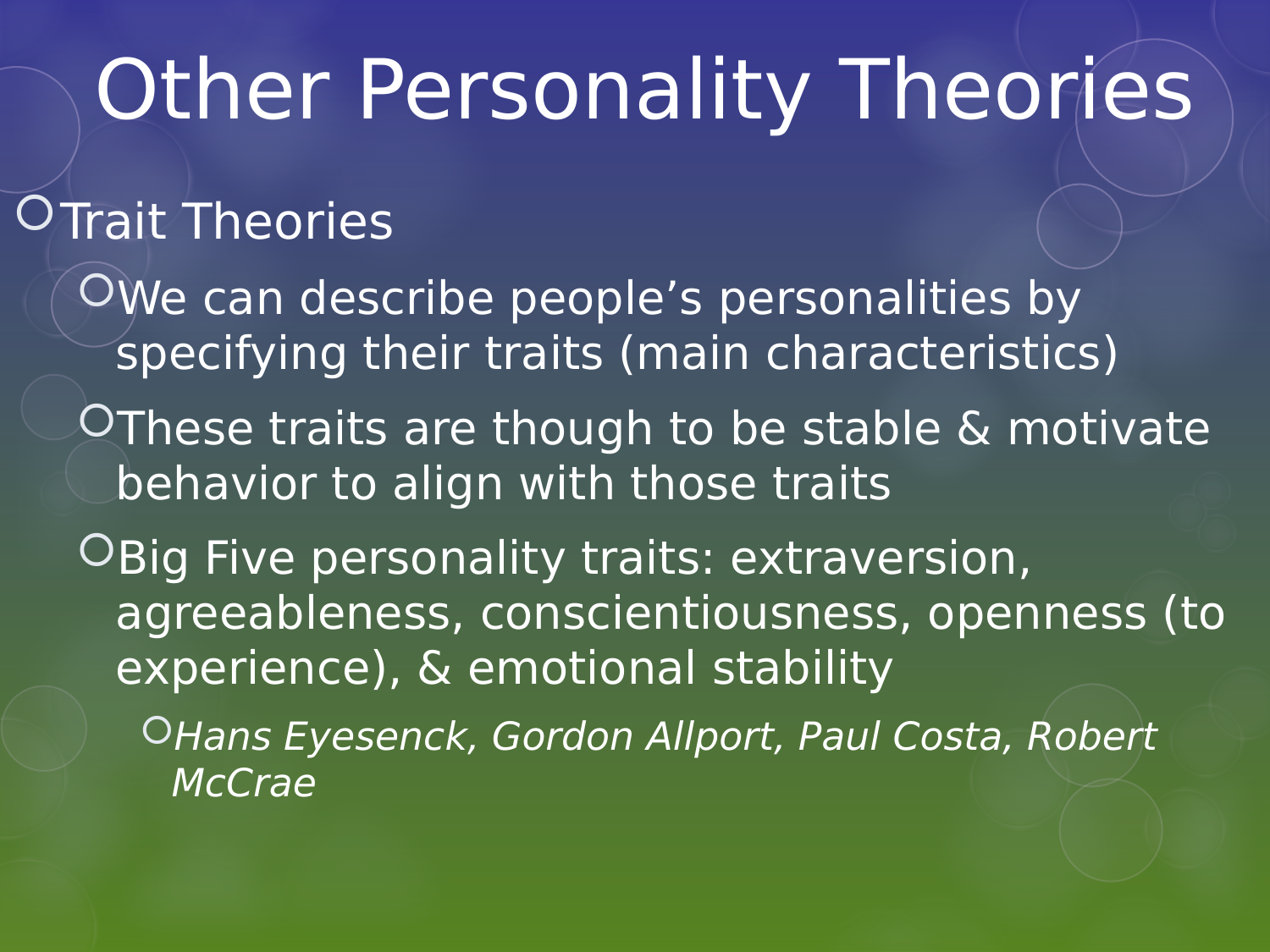

# Other Personality Theories
Trait Theories
We can describe people’s personalities by specifying their traits (main characteristics)
These traits are though to be stable & motivate behavior to align with those traits
Big Five personality traits: extraversion, agreeableness, conscientiousness, openness (to experience), & emotional stability
Hans Eyesenck, Gordon Allport, Paul Costa, Robert McCrae